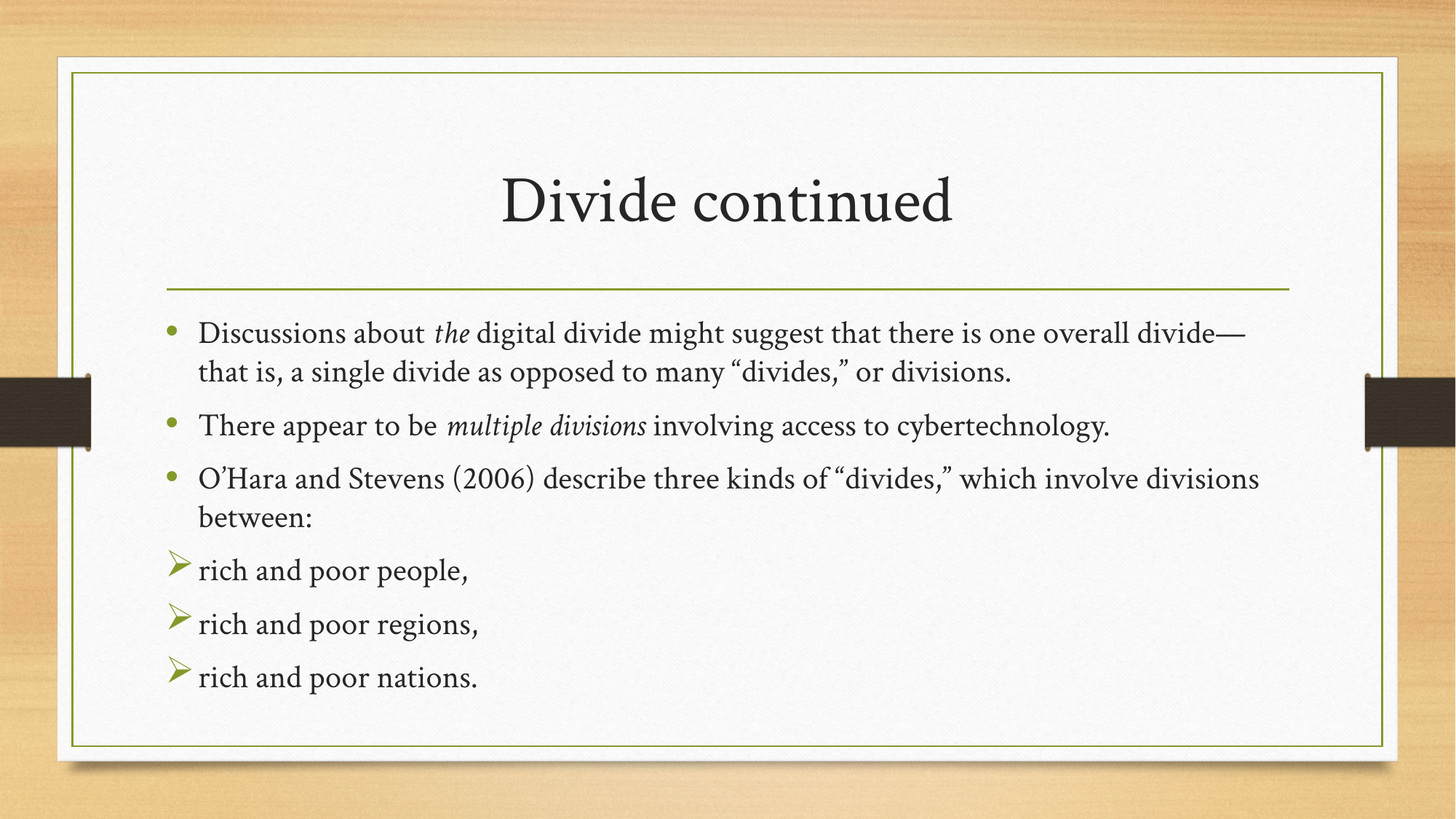

# Divide continued
Discussions about the digital divide might suggest that there is one overall divide—that is, a single divide as opposed to many “divides,” or divisions.
There appear to be multiple divisions involving access to cybertechnology.
O’Hara and Stevens (2006) describe three kinds of “divides,” which involve divisions between:
rich and poor people,
rich and poor regions,
rich and poor nations.